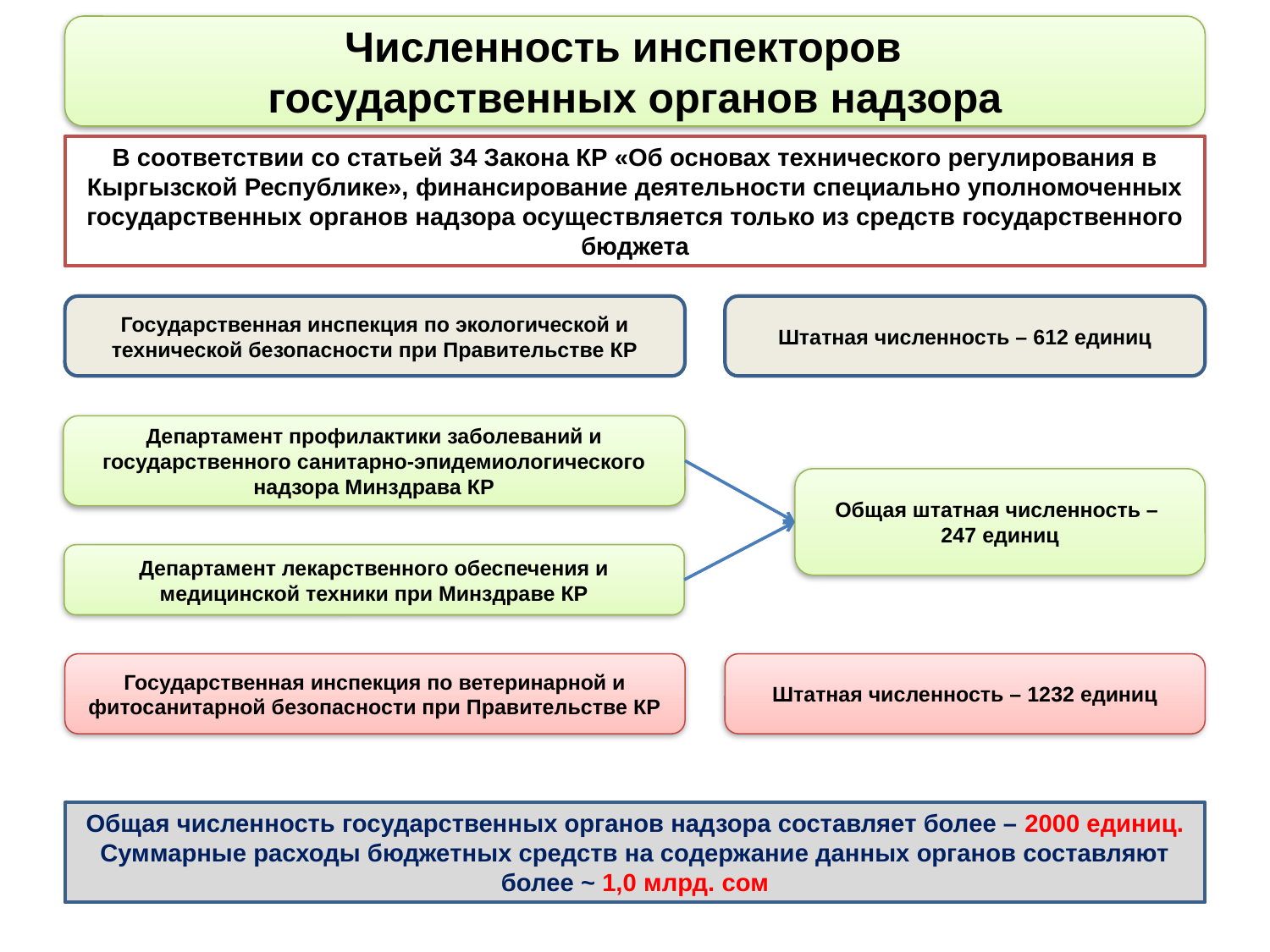

Численность инспекторов
государственных органов надзора
В соответствии со статьей 34 Закона КР «Об основах технического регулирования в Кыргызской Республике», финансирование деятельности специально уполномоченных государственных органов надзора осуществляется только из средств государственного бюджета
Государственная инспекция по экологической и технической безопасности при Правительстве КР
Штатная численность – 612 единиц
Департамент профилактики заболеваний и государственного санитарно-эпидемиологического надзора Минздрава КР
Общая штатная численность –
247 единиц
Департамент лекарственного обеспечения и медицинской техники при Минздраве КР
Государственная инспекция по ветеринарной и фитосанитарной безопасности при Правительстве КР
Штатная численность – 1232 единиц
Общая численность государственных органов надзора составляет более – 2000 единиц.
Суммарные расходы бюджетных средств на содержание данных органов составляют более ~ 1,0 млрд. сом